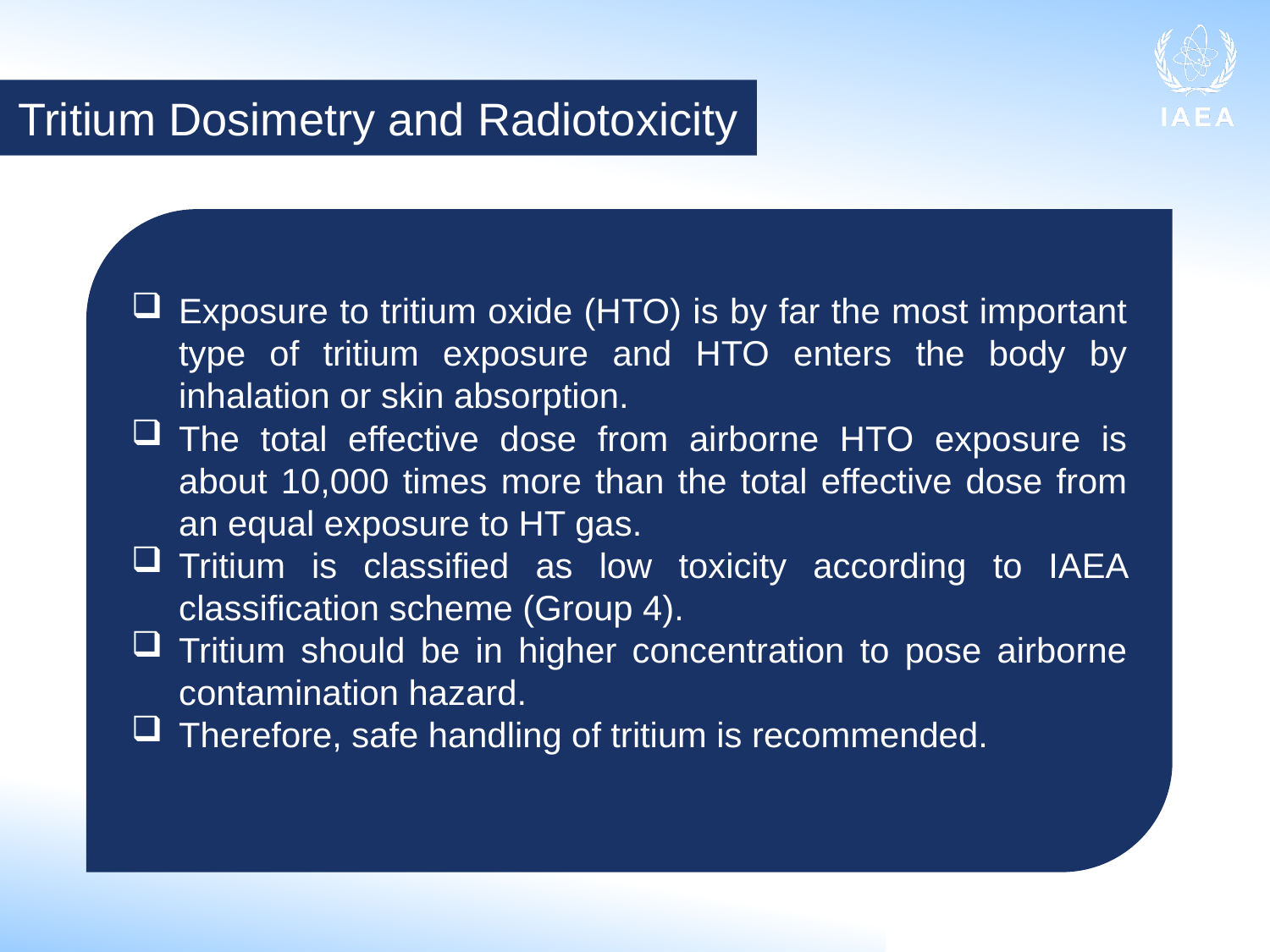

Tritium Dosimetry and Radiotoxicity
Exposure to tritium oxide (HTO) is by far the most important type of tritium exposure and HTO enters the body by inhalation or skin absorption.
The total effective dose from airborne HTO exposure is about 10,000 times more than the total effective dose from an equal exposure to HT gas.
Tritium is classified as low toxicity according to IAEA classification scheme (Group 4).
Tritium should be in higher concentration to pose airborne contamination hazard.
Therefore, safe handling of tritium is recommended.